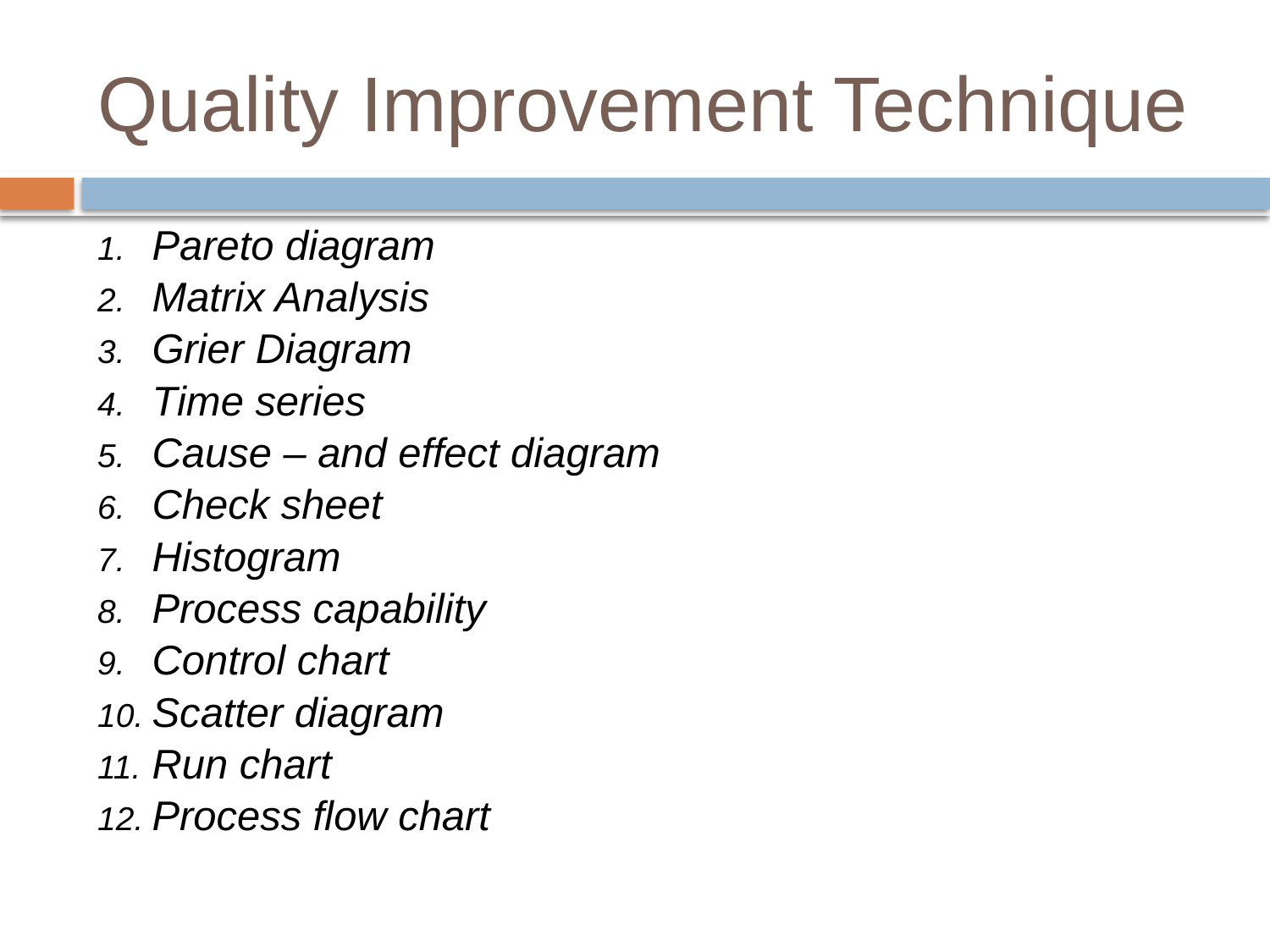

# Quality Improvement Technique
Pareto diagram
Matrix Analysis
Grier Diagram
Time series
Cause – and effect diagram
Check sheet
Histogram
Process capability
Control chart
Scatter diagram
Run chart
Process flow chart